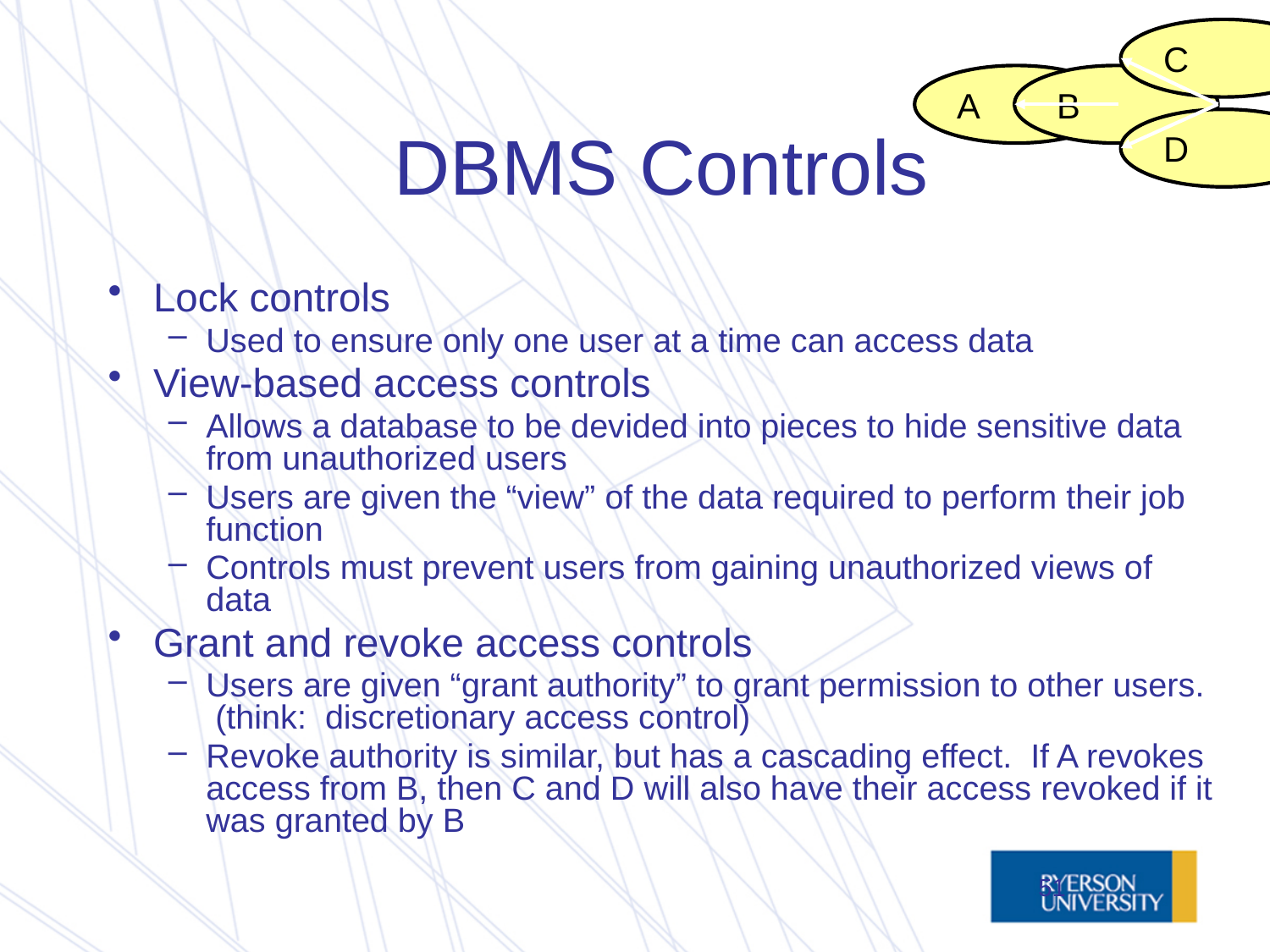

C
A
B
# DBMS Controls
D
Lock controls
Used to ensure only one user at a time can access data
View-based access controls
Allows a database to be devided into pieces to hide sensitive data from unauthorized users
Users are given the “view” of the data required to perform their job function
Controls must prevent users from gaining unauthorized views of data
Grant and revoke access controls
Users are given “grant authority” to grant permission to other users.  (think:  discretionary access control)
Revoke authority is similar, but has a cascading effect.  If A revokes access from B, then C and D will also have their access revoked if it was granted by B
51